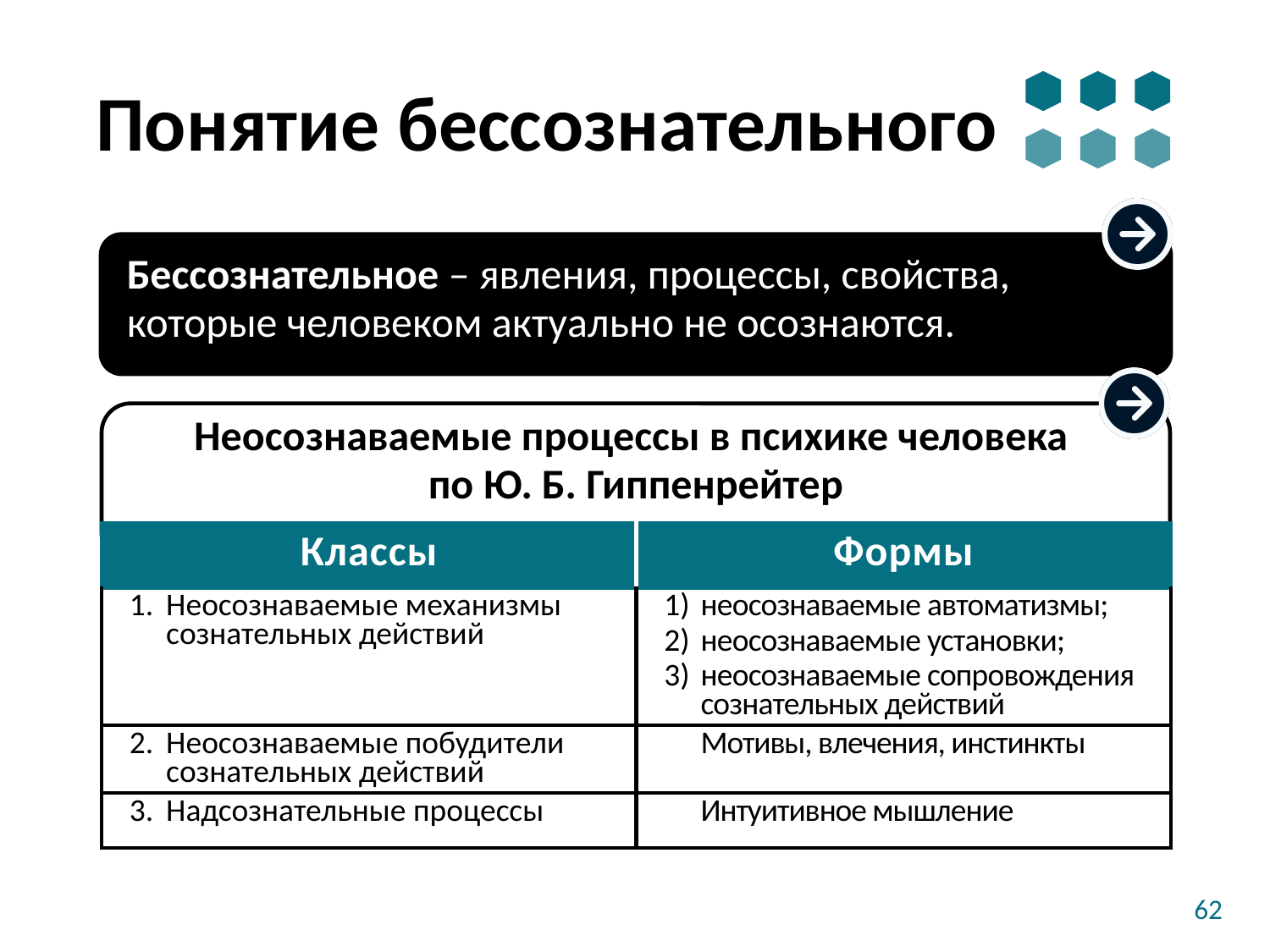

# Понятие бессознательного

Бессознательное – явления, процессы, свойства, которые человеком актуально не осознаются.

Неосознаваемые процессы в психике человека
по Ю. Б. Гиппенрейтер
| Классы | Формы |
| --- | --- |
| Неосознаваемые механизмы сознательных действий | неосознаваемые автоматизмы; неосознаваемые установки; неосознаваемые сопровождения сознательных действий |
| Неосознаваемые побудители сознательных действий | Мотивы, влечения, инстинкты |
| Надсознательные процессы | Интуитивное мышление |
62